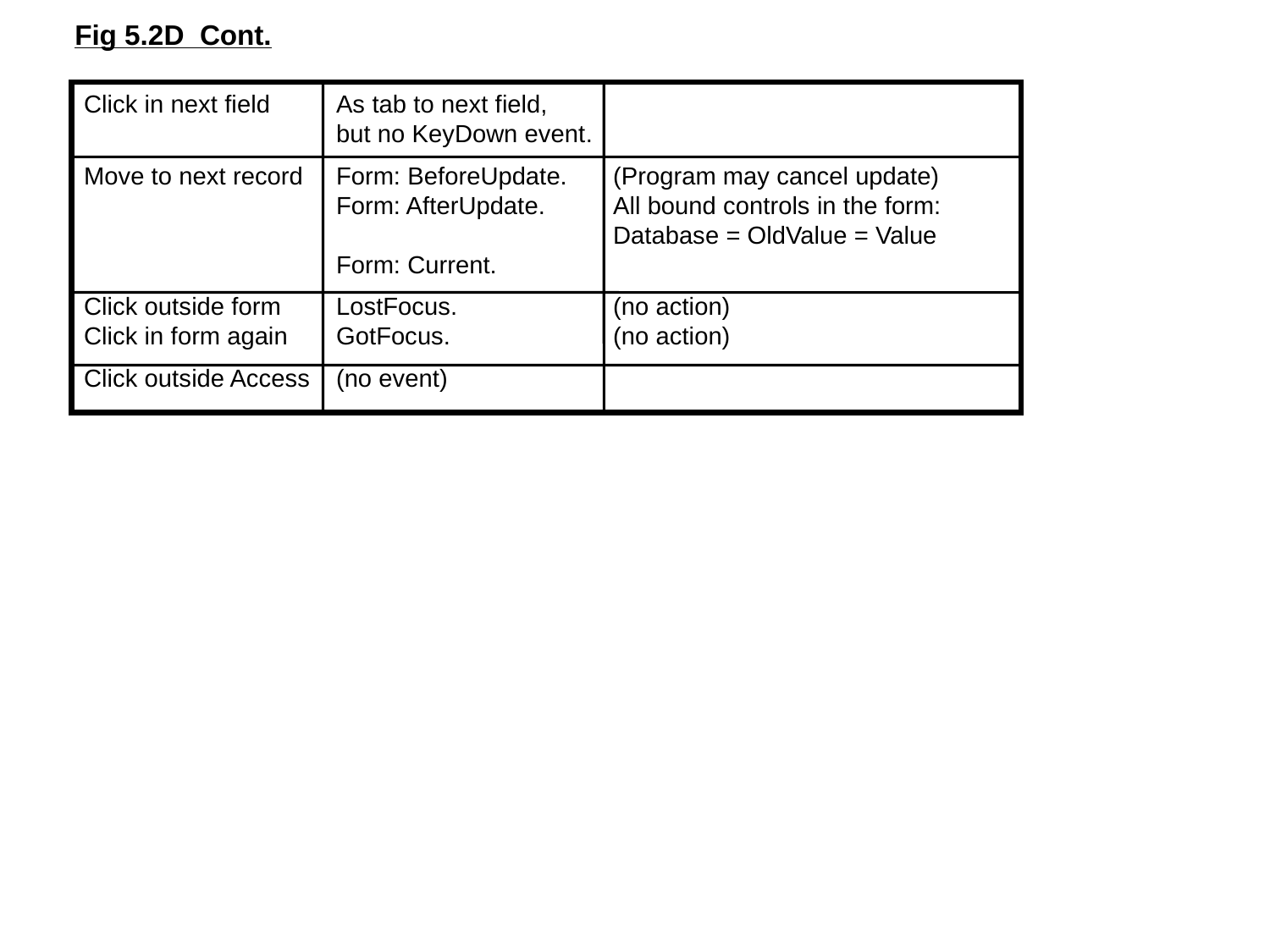

Fig 5.2D  Cont.

Click in next field	As tab to next field,
	but no KeyDown event.
Move to next record	Form: BeforeUpdate.	(Program may cancel update)
	Form: AfterUpdate.	All bound controls in the form:
		Database = OldValue = Value
	Form: Current.
Click outside form	LostFocus.	(no action)
Click in form again	GotFocus.	(no action)
Click outside Access	(no event)